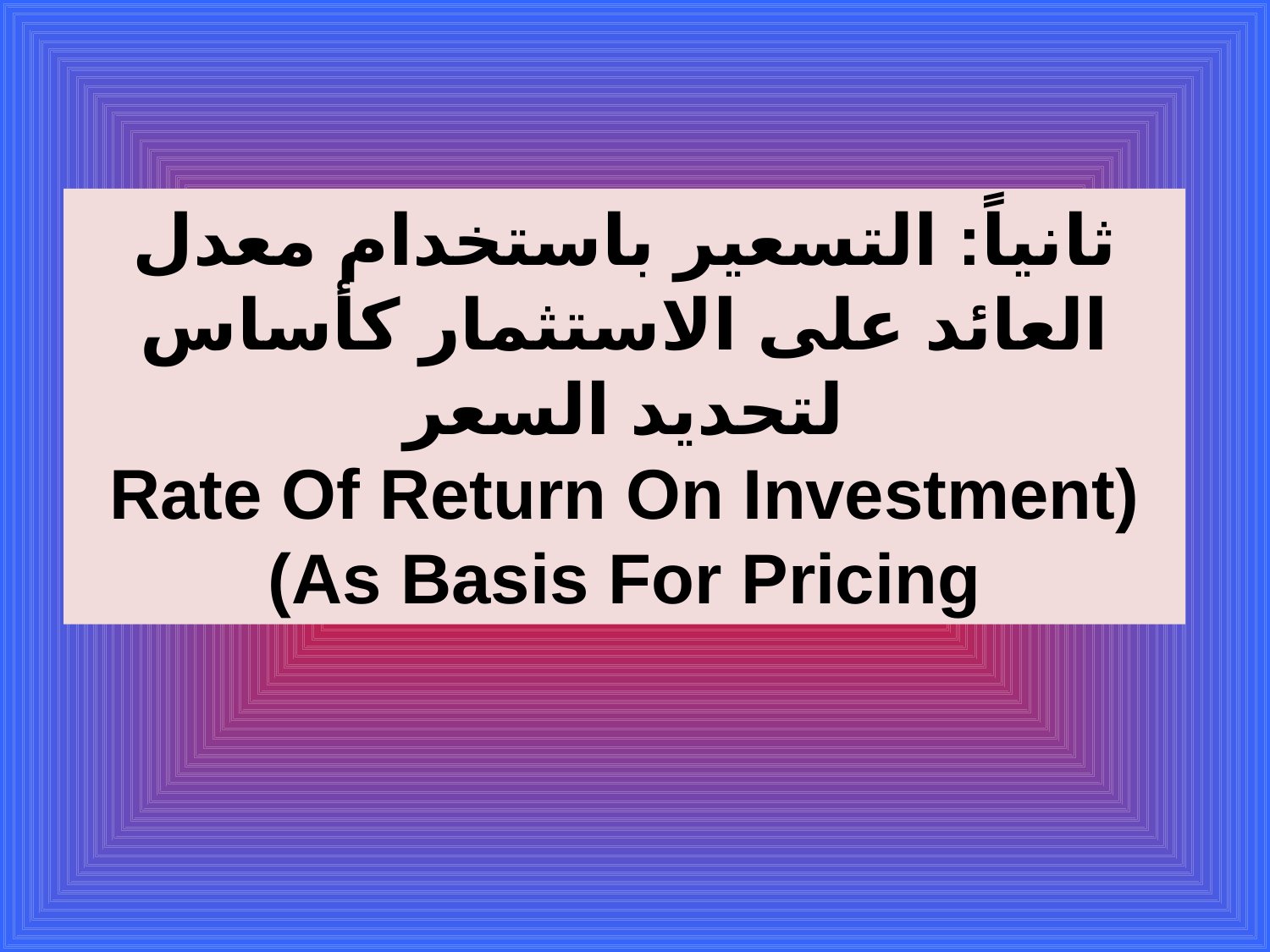

ثانياً: التسعير باستخدام معدل العائد على الاستثمار كأساس لتحديد السعر
(Rate Of Return On Investment As Basis For Pricing)